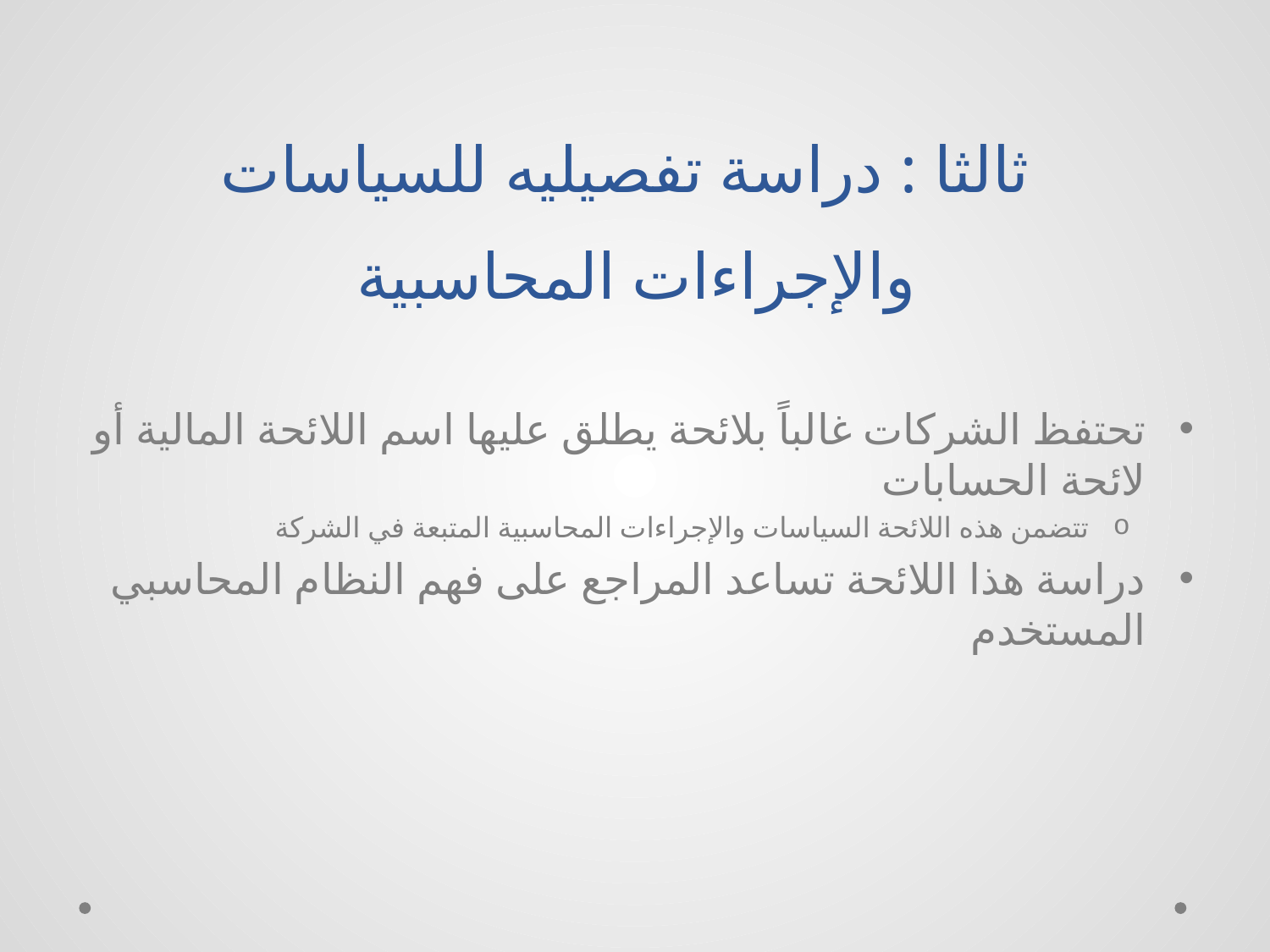

# ثالثا : دراسة تفصيليه للسياسات والإجراءات المحاسبية
تحتفظ الشركات غالباً بلائحة يطلق عليها اسم اللائحة المالية أو لائحة الحسابات
تتضمن هذه اللائحة السياسات والإجراءات المحاسبية المتبعة في الشركة
دراسة هذا اللائحة تساعد المراجع على فهم النظام المحاسبي المستخدم